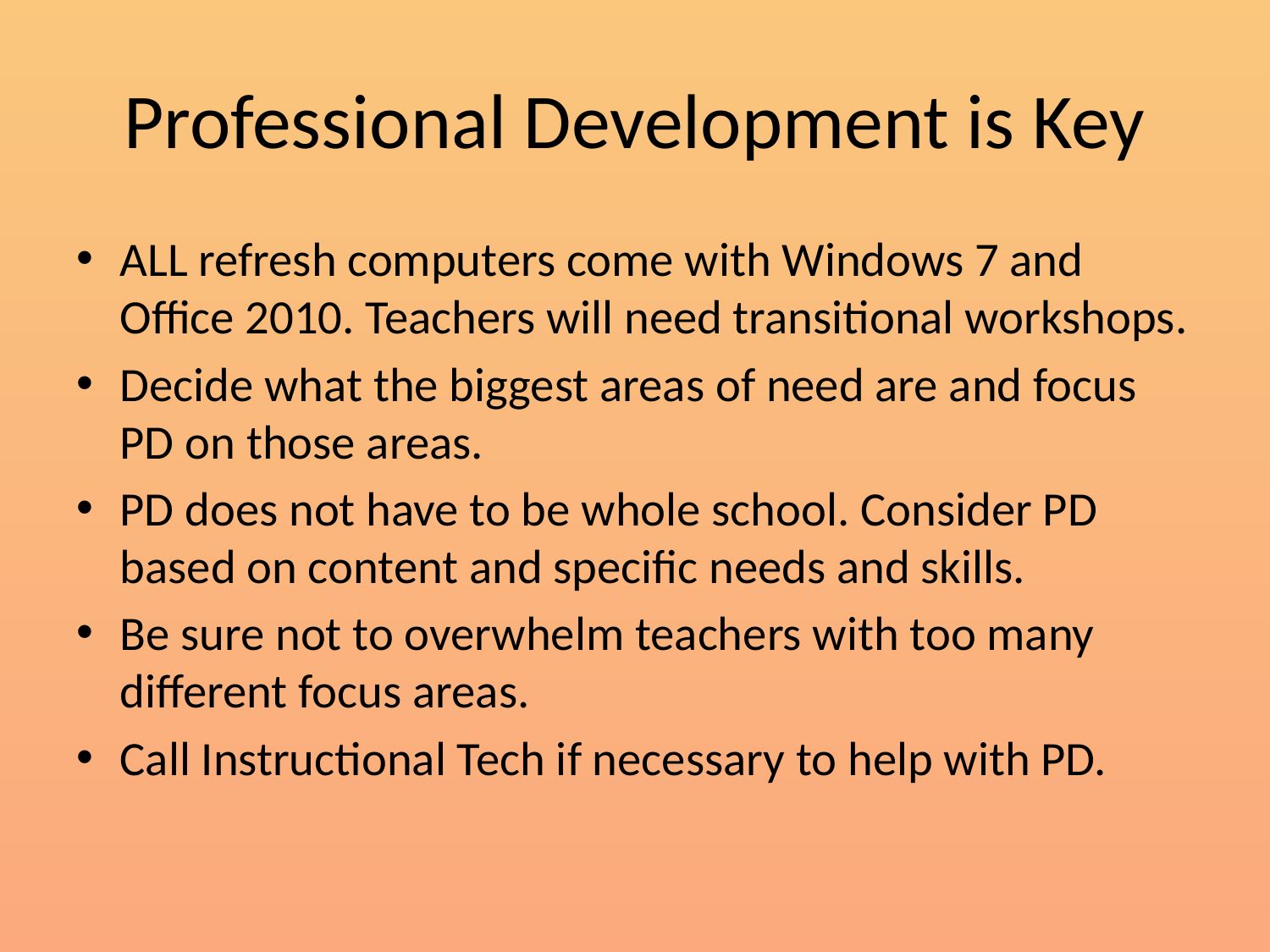

# Professional Development is Key
ALL refresh computers come with Windows 7 and Office 2010. Teachers will need transitional workshops.
Decide what the biggest areas of need are and focus PD on those areas.
PD does not have to be whole school. Consider PD based on content and specific needs and skills.
Be sure not to overwhelm teachers with too many different focus areas.
Call Instructional Tech if necessary to help with PD.